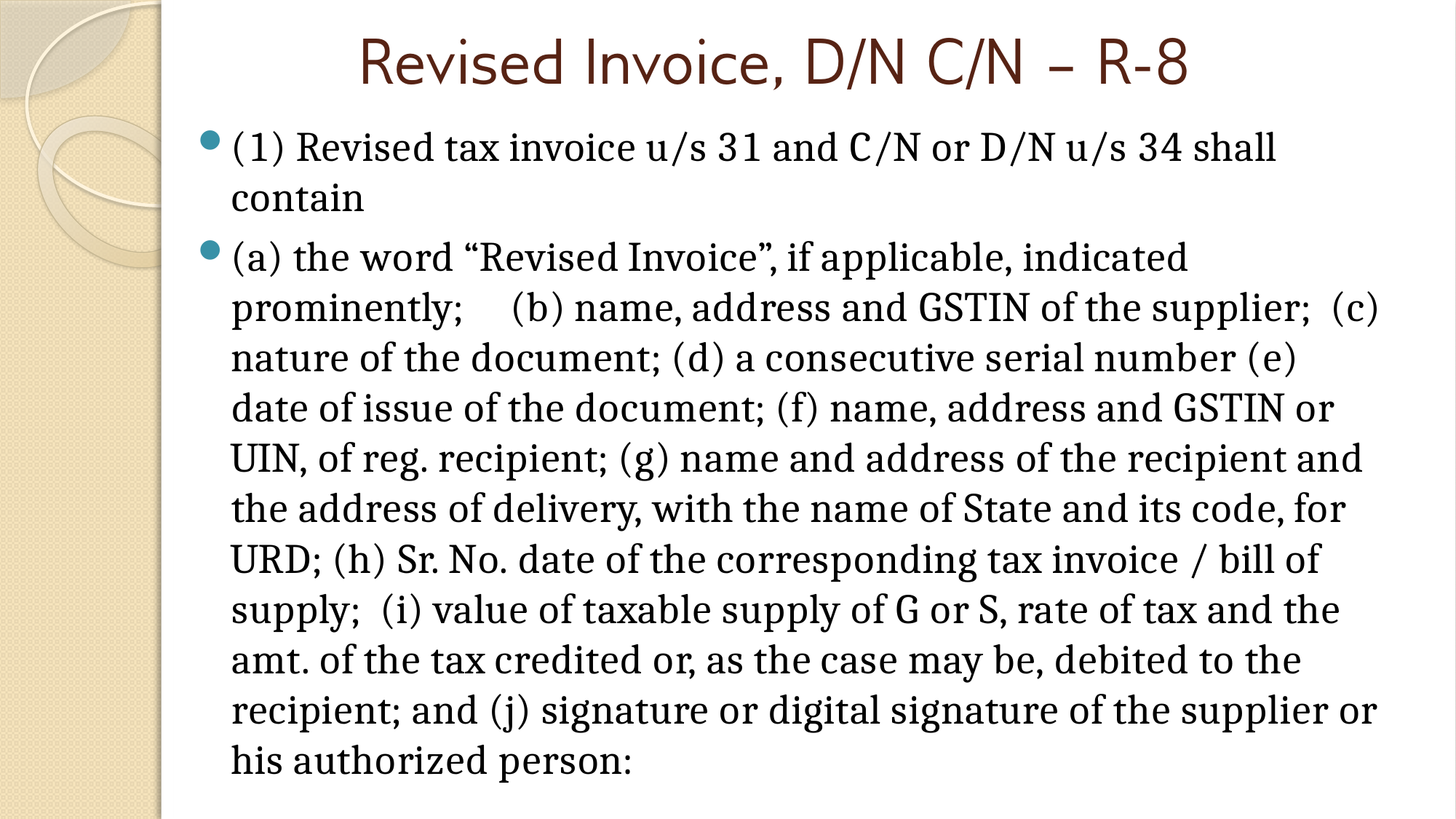

# Revised Invoice, D/N C/N – R-8
(1) Revised tax invoice u/s 31 and C/N or D/N u/s 34 shall contain
(a) the word “Revised Invoice”, if applicable, indicated prominently;     (b) name, address and GSTIN of the supplier;  (c) nature of the document; (d) a consecutive serial number (e) date of issue of the document; (f) name, address and GSTIN or UIN, of reg. recipient; (g) name and address of the recipient and the address of delivery, with the name of State and its code, for URD; (h) Sr. No. date of the corresponding tax invoice / bill of supply;  (i) value of taxable supply of G or S, rate of tax and the amt. of the tax credited or, as the case may be, debited to the recipient; and (j) signature or digital signature of the supplier or his authorized person: